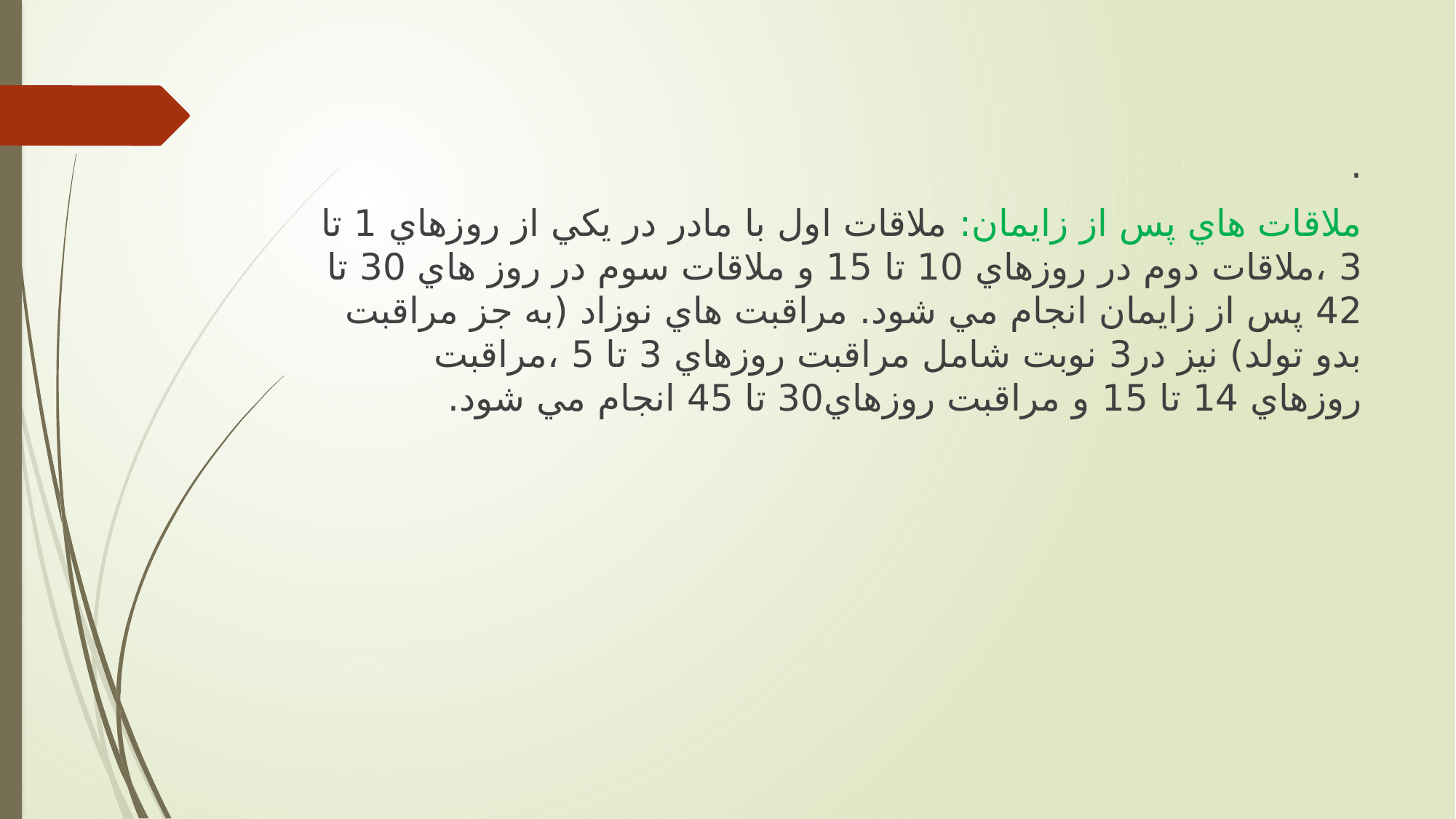

.
ملاقات هاي پس از زايمان: ملاقات اول با مادر در يکي از روزهاي 1 تا 3 ،ملاقات دوم در روزهاي 10 تا 15 و ملاقات سوم در روز هاي 30 تا 42 پس از زايمان انجام مي شود. مراقبت هاي نوزاد (به جز مراقبت بدو تولد) نیز در3 نوبت شامل مراقبت روزهاي 3 تا 5 ،مراقبت روزهاي 14 تا 15 و مراقبت روزهاي30 تا 45 انجام مي شود.